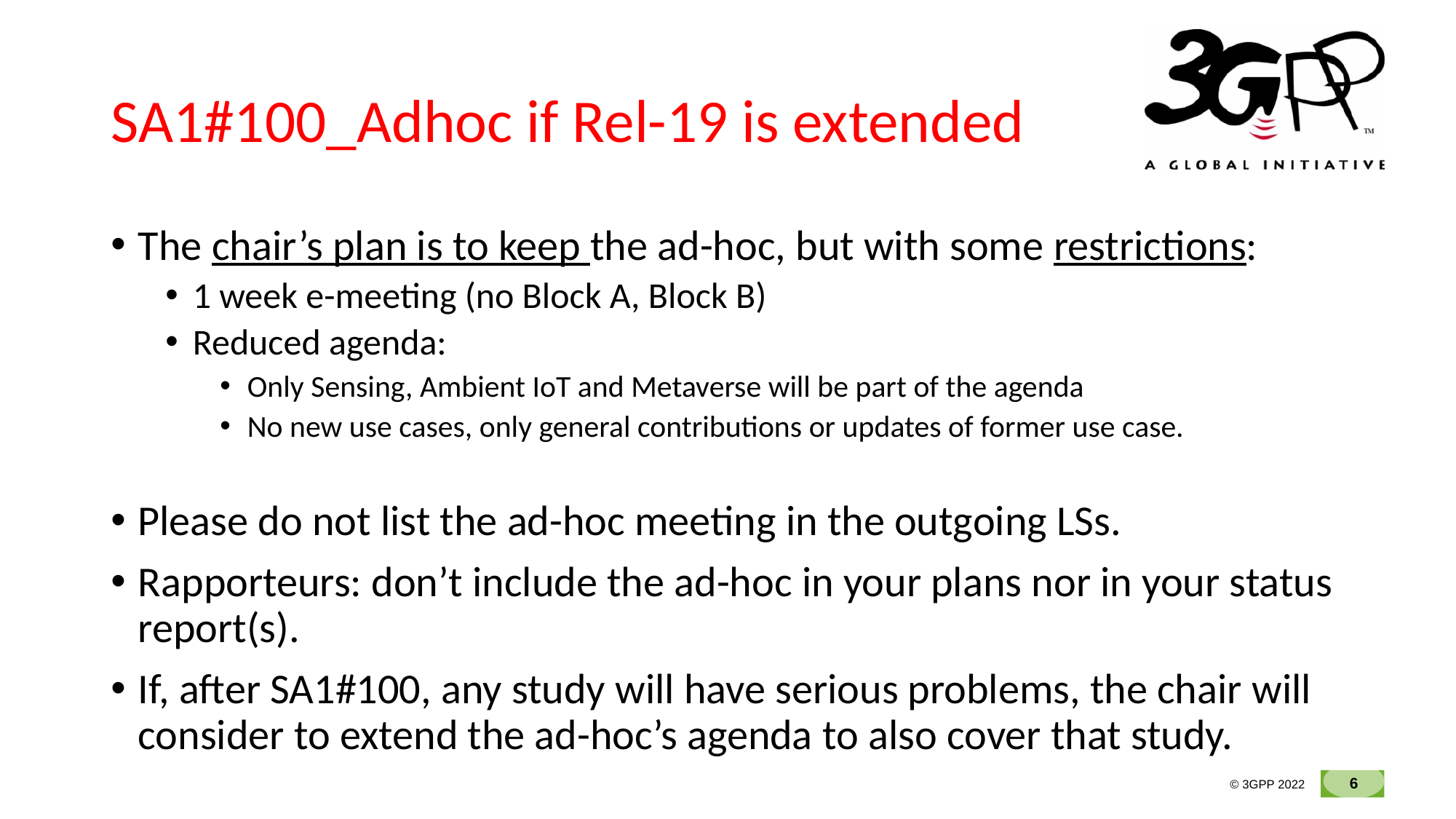

# SA1#100_Adhoc if Rel-19 is extended
The chair’s plan is to keep the ad-hoc, but with some restrictions:
1 week e-meeting (no Block A, Block B)
Reduced agenda:
Only Sensing, Ambient IoT and Metaverse will be part of the agenda
No new use cases, only general contributions or updates of former use case.

Please do not list the ad-hoc meeting in the outgoing LSs.
Rapporteurs: don’t include the ad-hoc in your plans nor in your status report(s).
If, after SA1#100, any study will have serious problems, the chair will consider to extend the ad-hoc’s agenda to also cover that study.